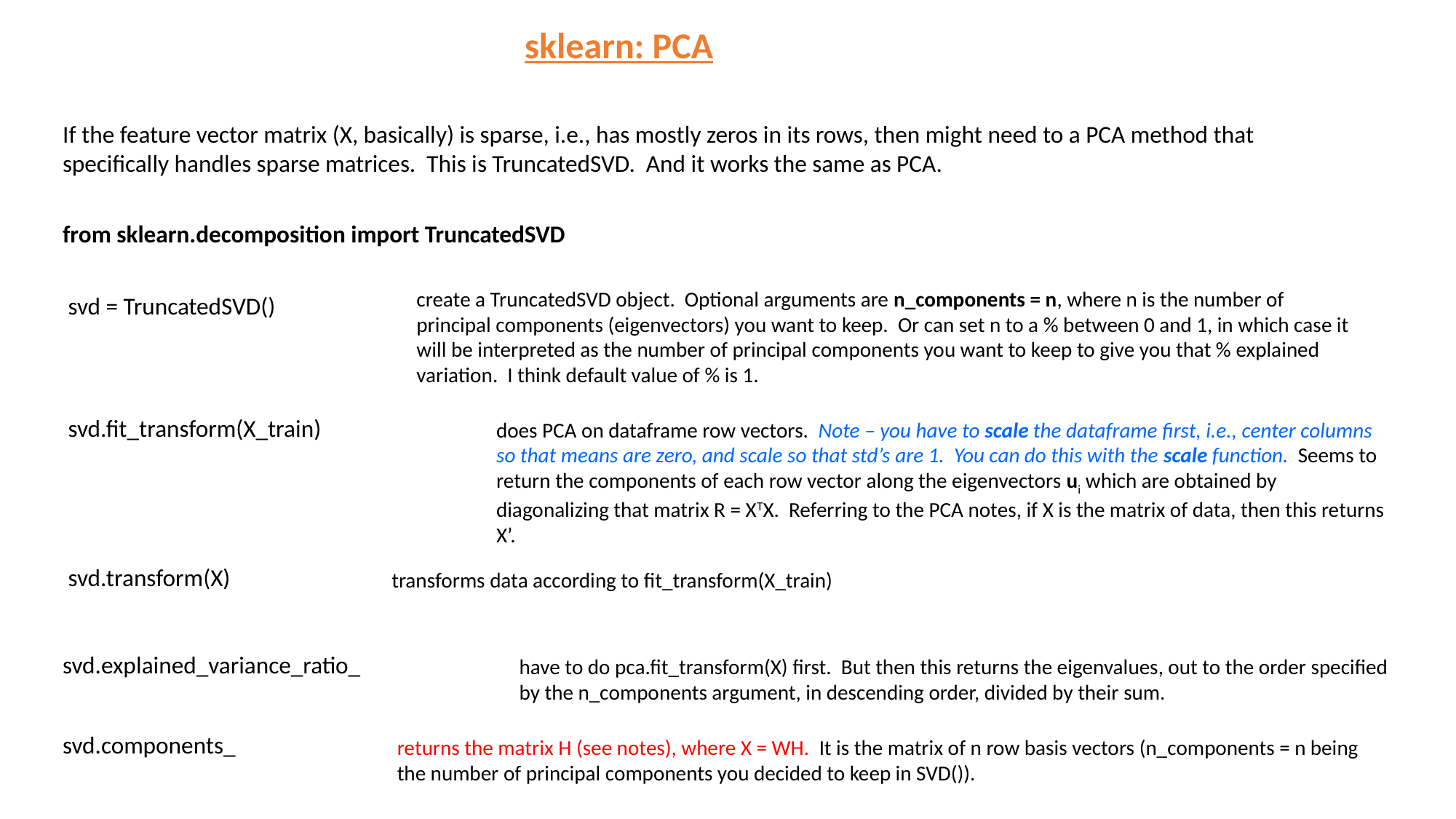

sklearn: PCA
If the feature vector matrix (X, basically) is sparse, i.e., has mostly zeros in its rows, then might need to a PCA method that specifically handles sparse matrices.  This is TruncatedSVD.  And it works the same as PCA.
from sklearn.decomposition import TruncatedSVD
create a TruncatedSVD object.  Optional arguments are n_components = n, where n is the number of principal components (eigenvectors) you want to keep.  Or can set n to a % between 0 and 1, in which case it will be interpreted as the number of principal components you want to keep to give you that % explained variation.  I think default value of % is 1.
svd = TruncatedSVD()
svd.fit_transform(X_train)
does PCA on dataframe row vectors.  Note – you have to scale the dataframe first, i.e., center columns so that means are zero, and scale so that std’s are 1.  You can do this with the scale function.  Seems to return the components of each row vector along the eigenvectors ui which are obtained by diagonalizing that matrix R = XTX.  Referring to the PCA notes, if X is the matrix of data, then this returns X’.
svd.transform(X)
transforms data according to fit_transform(X_train)
svd.explained_variance_ratio_
have to do pca.fit_transform(X) first.  But then this returns the eigenvalues, out to the order specified by the n_components argument, in descending order, divided by their sum.
svd.components_
returns the matrix H (see notes), where X = WH.  It is the matrix of n row basis vectors (n_components = n being the number of principal components you decided to keep in SVD()).